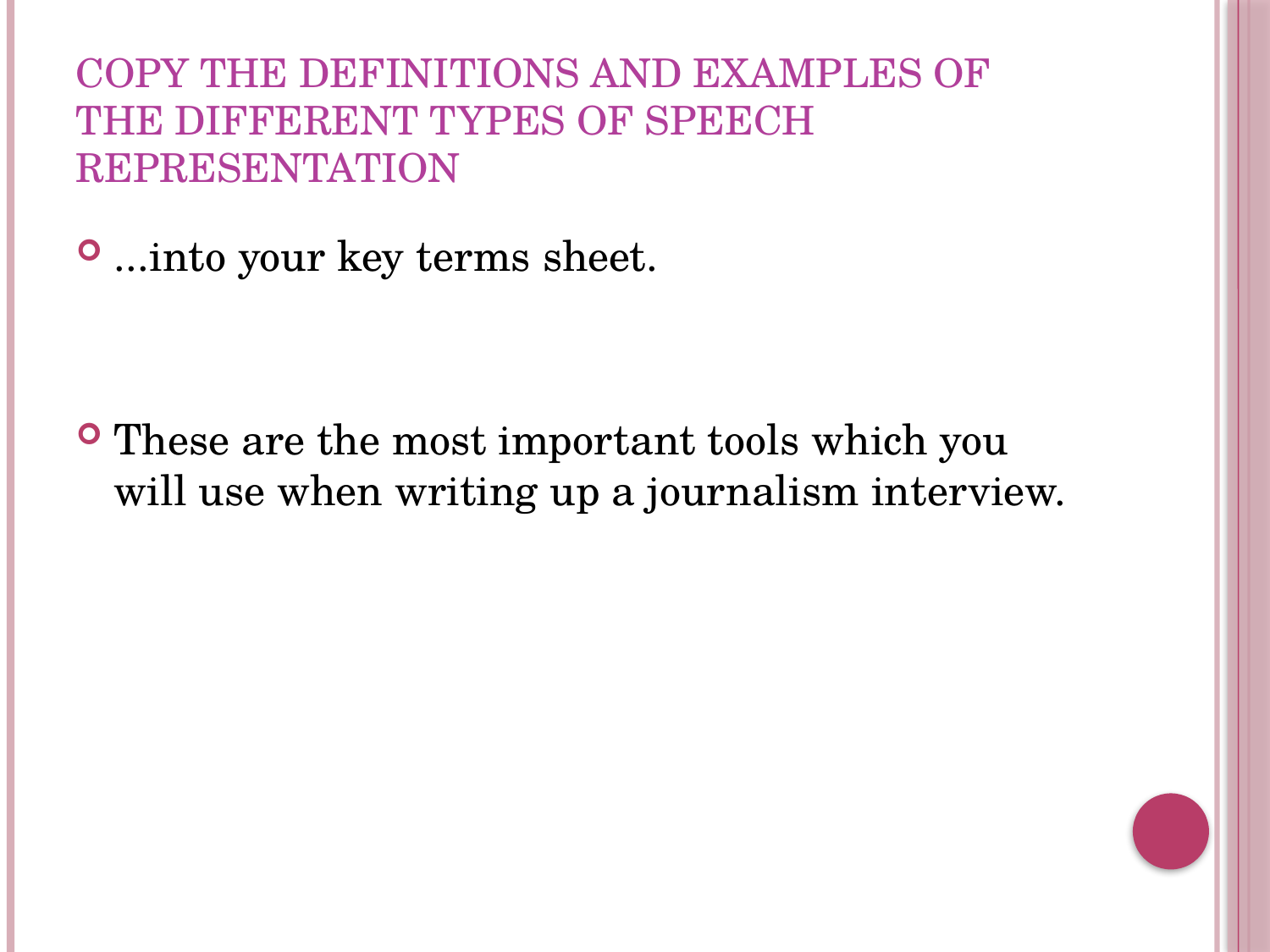

# Copy the definitions and examples of the different types of speech representation
...into your key terms sheet.

These are the most important tools which you will use when writing up a journalism interview.